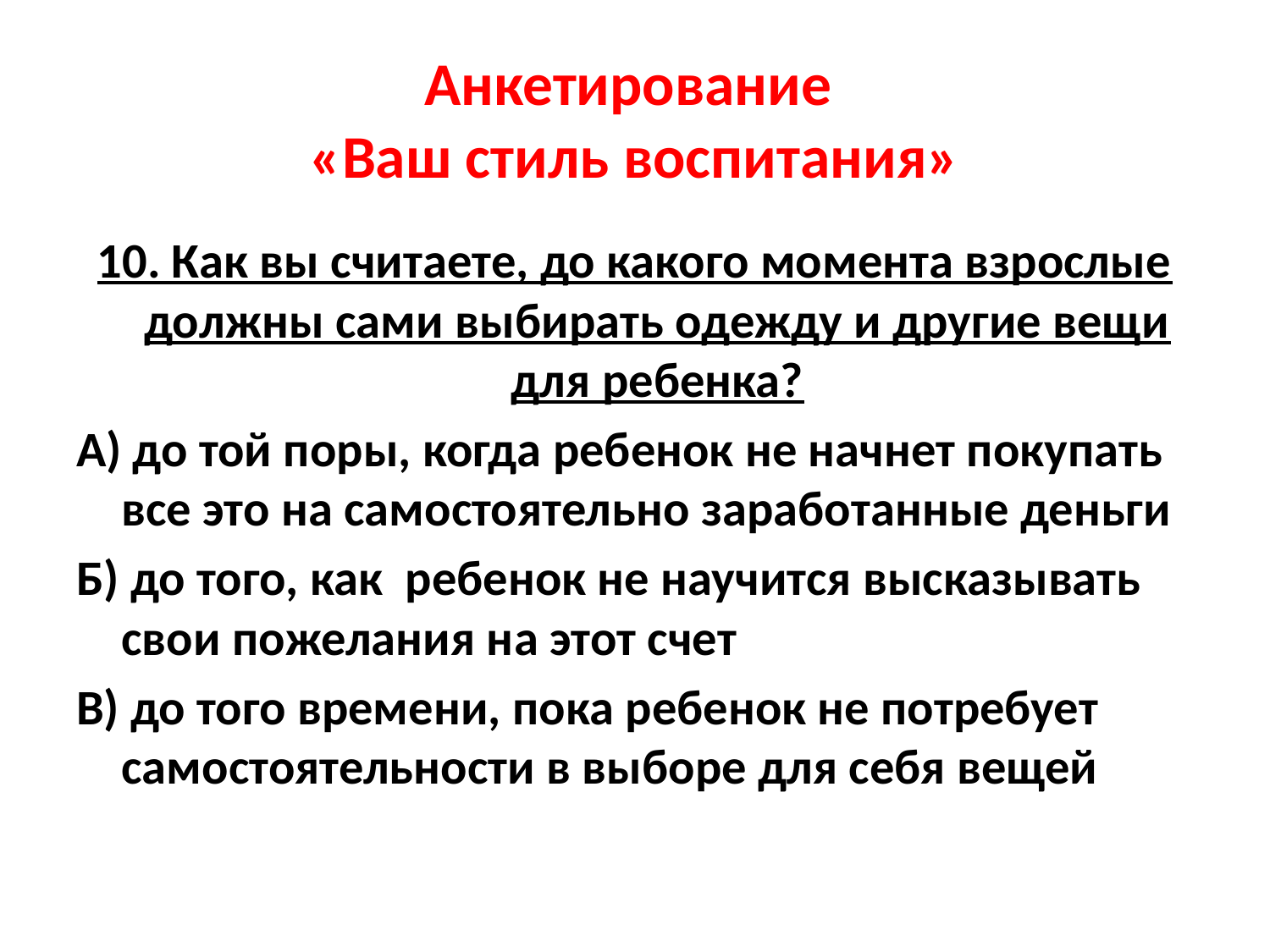

# Анкетирование «Ваш стиль воспитания»
10. Как вы считаете, до какого момента взрослые должны сами выбирать одежду и другие вещи для ребенка?
А) до той поры, когда ребенок не начнет покупать все это на самостоятельно заработанные деньги
Б) до того, как  ребенок не научится высказывать свои пожелания на этот счет
В) до того времени, пока ребенок не потребует самостоятельности в выборе для себя вещей